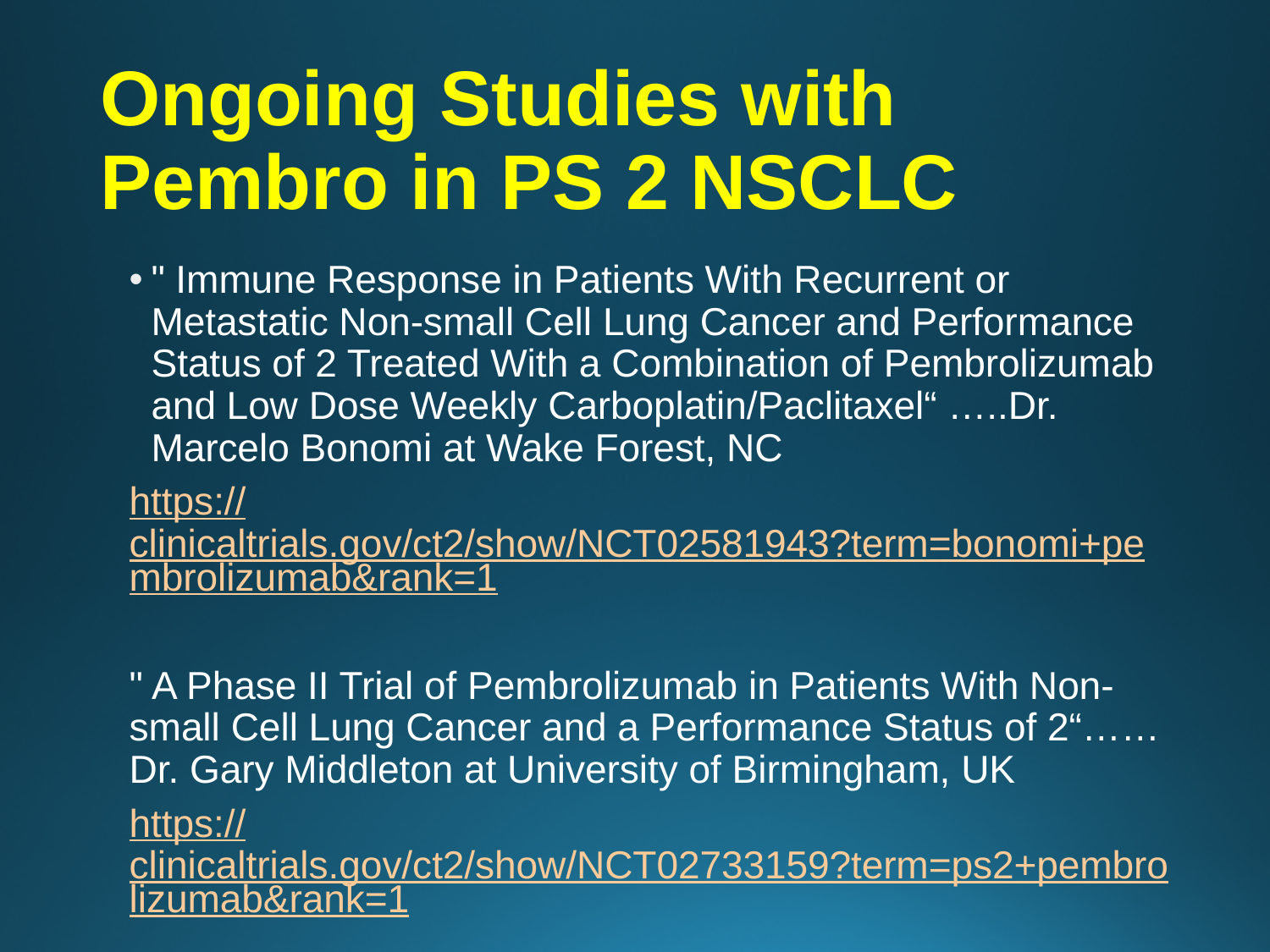

# Ongoing Studies with Pembro in PS 2 NSCLC
" Immune Response in Patients With Recurrent or Metastatic Non-small Cell Lung Cancer and Performance Status of 2 Treated With a Combination of Pembrolizumab and Low Dose Weekly Carboplatin/Paclitaxel“ …..Dr. Marcelo Bonomi at Wake Forest, NC
https://clinicaltrials.gov/ct2/show/NCT02581943?term=bonomi+pembrolizumab&rank=1

" A Phase II Trial of Pembrolizumab in Patients With Non-small Cell Lung Cancer and a Performance Status of 2“……Dr. Gary Middleton at University of Birmingham, UK
https://clinicaltrials.gov/ct2/show/NCT02733159?term=ps2+pembrolizumab&rank=1